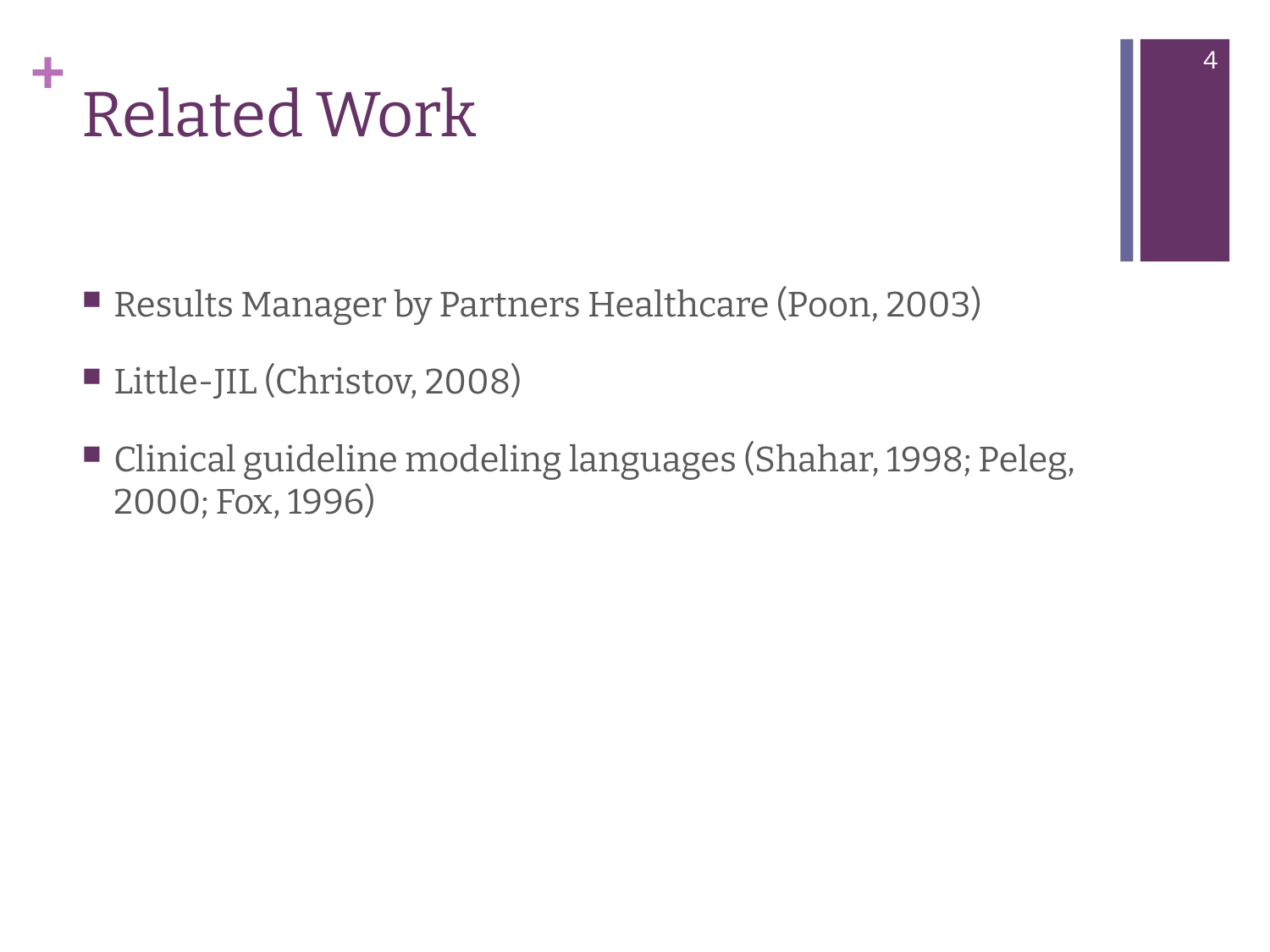

4
# Related Work
Results Manager by Partners Healthcare (Poon, 2003)
Little-JIL (Christov, 2008)
Clinical guideline modeling languages (Shahar, 1998; Peleg, 2000; Fox, 1996)